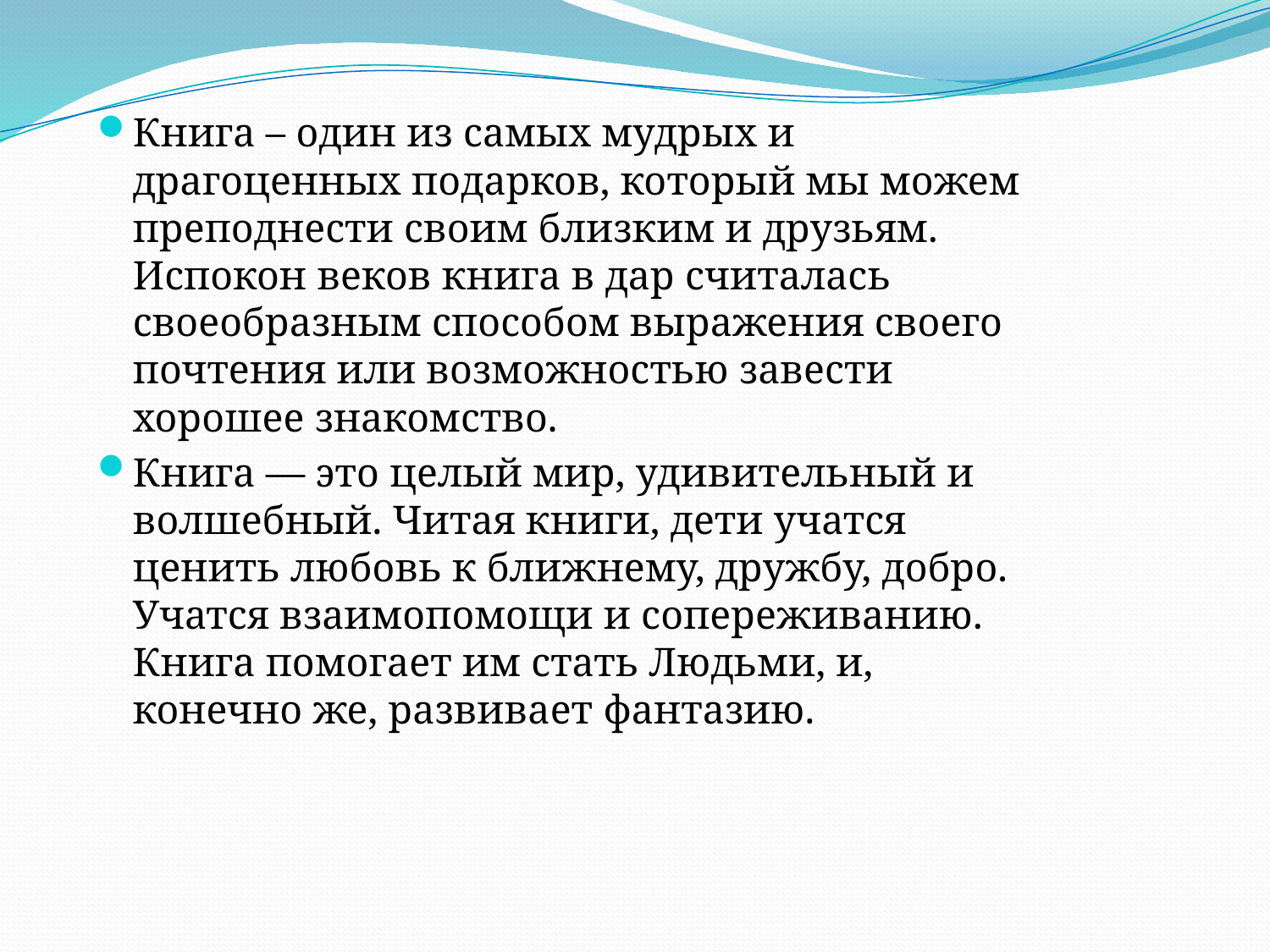

#
Книга – один из самых мудрых и драгоценных подарков, который мы можем преподнести своим близким и друзьям. Испокон веков книга в дар считалась своеобразным способом выражения своего почтения или возможностью завести хорошее знакомство.
Книга — это целый мир, удивительный и волшебный. Читая книги, дети учатся ценить любовь к ближнему, дружбу, добро. Учатся взаимопомощи и сопереживанию. Книга помогает им стать Людьми, и, конечно же, развивает фантазию.